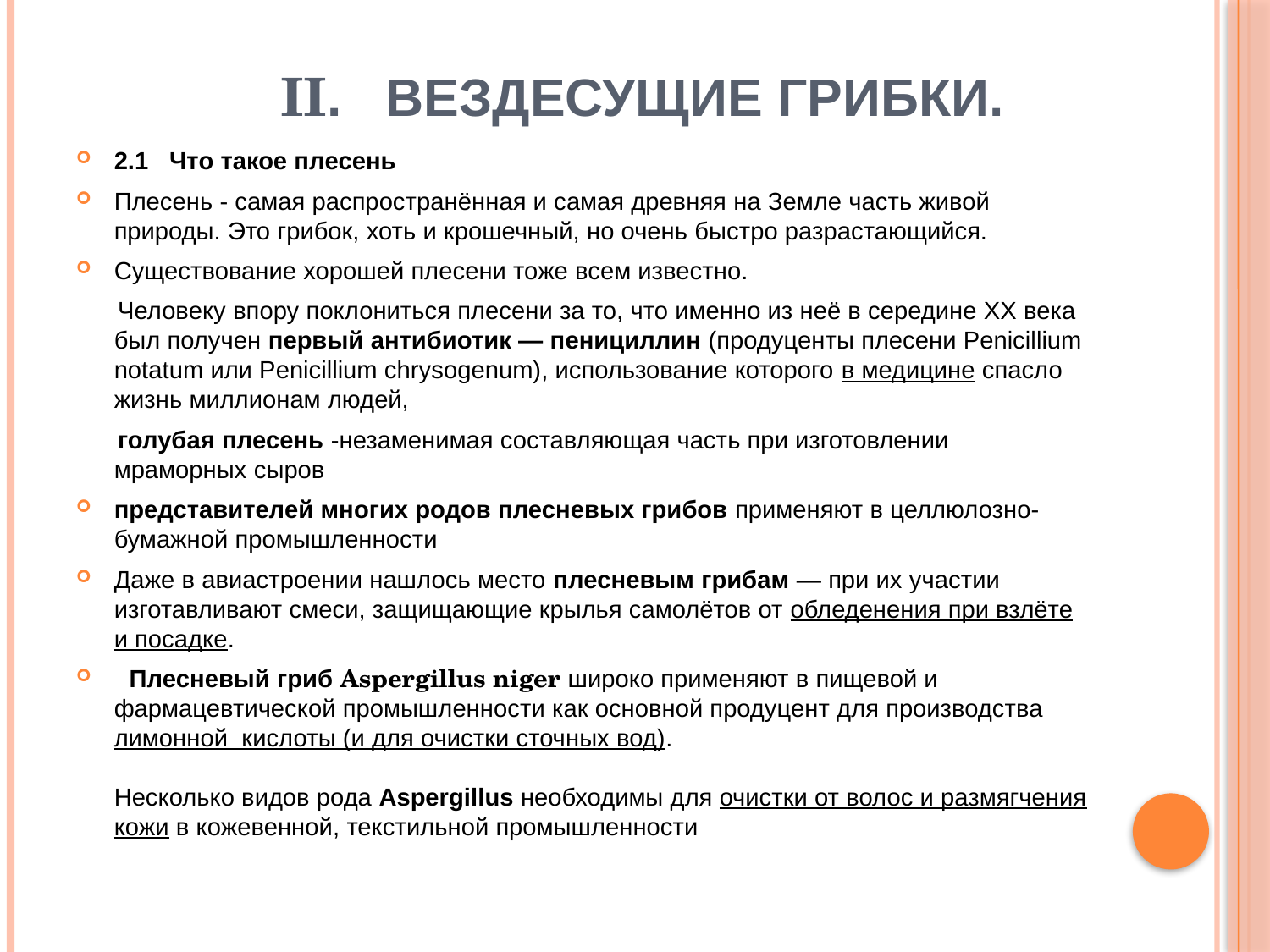

# II.   Вездесущие грибки.
2.1   Что такое плесень
Плесень - самая распространённая и самая древняя на Земле часть живой природы. Это грибок, хоть и крошечный, но очень быстро разрастающийся.
Существование хорошей плесени тоже всем известно.
      Человеку впору поклониться плесени за то, что именно из неё в середине ХХ века был получен первый антибиотик — пенициллин (продуценты плесени Penicillium notatum или Penicillium chrysogenum), использование которого в медицине спасло жизнь миллионам людей,
      голубая плесень -незаменимая составляющая часть при изготовлении мраморных сыров
представителей многих родов плесневых грибов применяют в целлюлозно-бумажной промышленности
Даже в авиастроении нашлось место плесневым грибам — при их участии изготавливают смеси, защищающие крылья самолётов от обледенения при взлёте и посадке.
  Плесневый гриб Aspergillus niger широко применяют в пищевой и фармацевтической промышленности как основной продуцент для производства лимонной  кислоты (и для очистки сточных вод).
Несколько видов рода Aspergillus необходимы для очистки от волос и размягчения кожи в кожевенной, текстильной промышленности